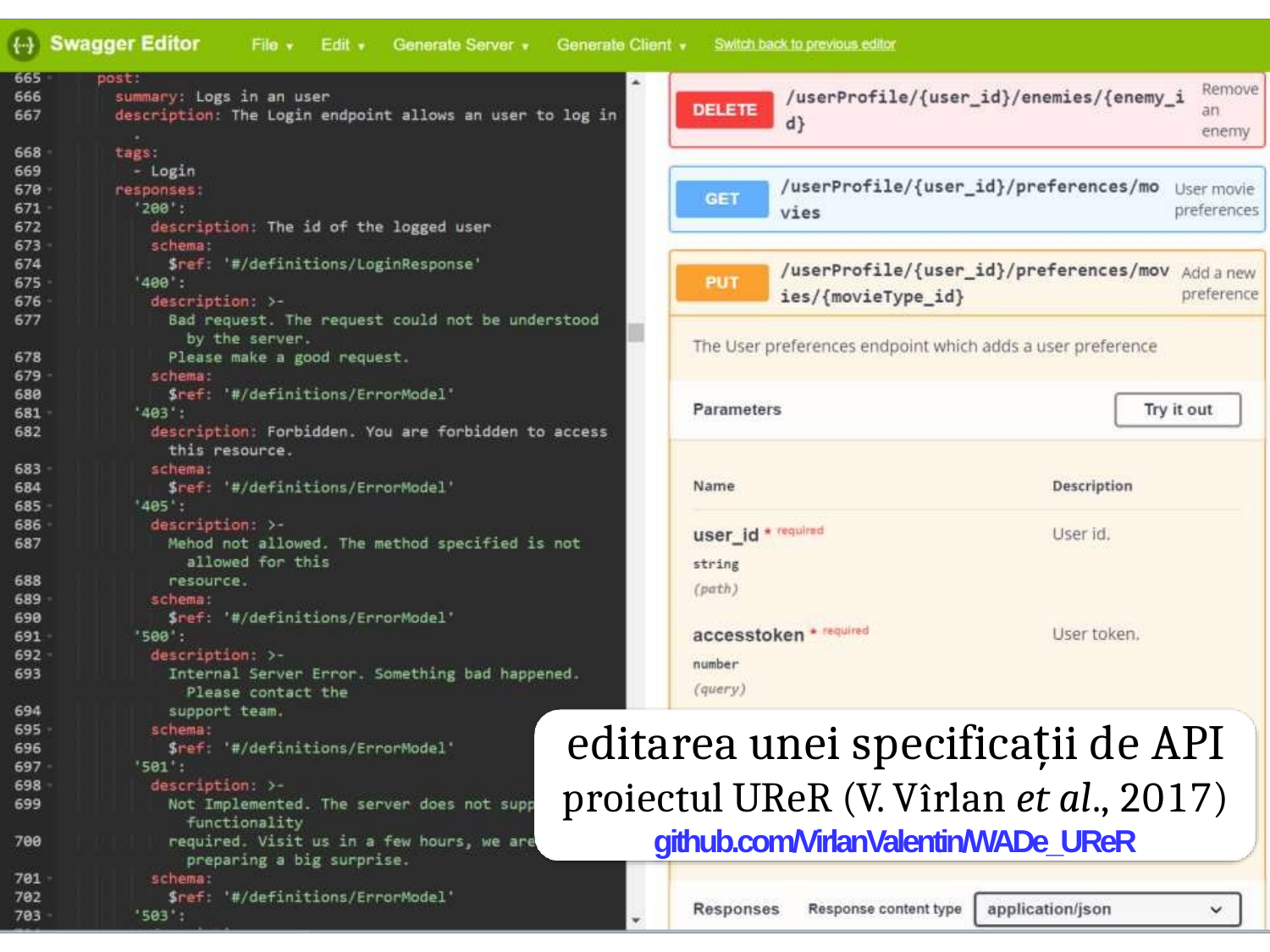

editarea unei specificații de API
proiectul UReR (V. Vîrlan et al., 2017)
github.com/VirlanValentin/WADe_UReR